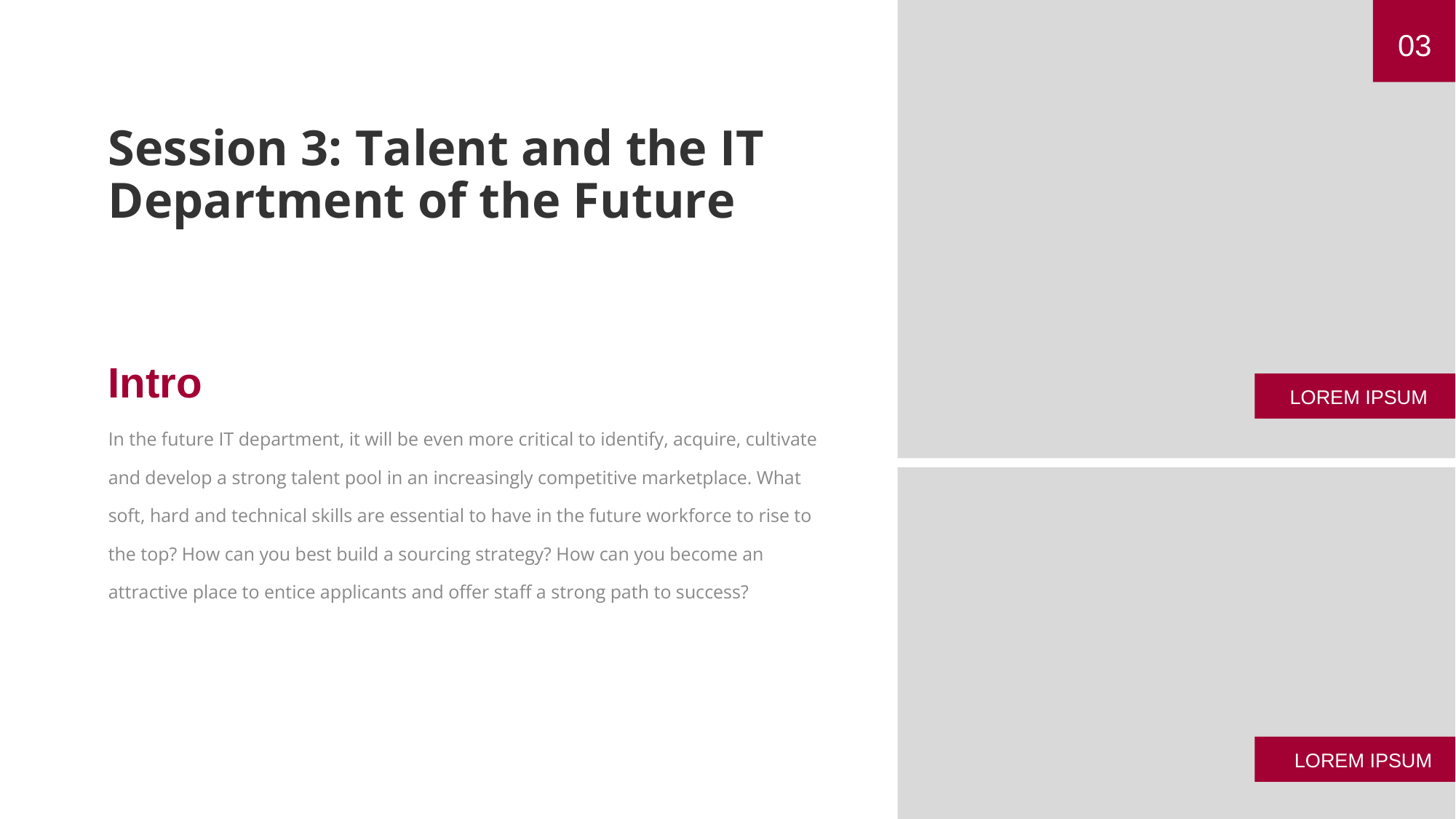

03
Session 3: Talent and the IT Department of the Future
Intro

LOREM IPSUM
In the future IT department, it will be even more critical to identify, acquire, cultivate and develop a strong talent pool in an increasingly competitive marketplace. What soft, hard and technical skills are essential to have in the future workforce to rise to the top? How can you best build a sourcing strategy? How can you become an attractive place to entice applicants and offer staff a strong path to success?

LOREM IPSUM